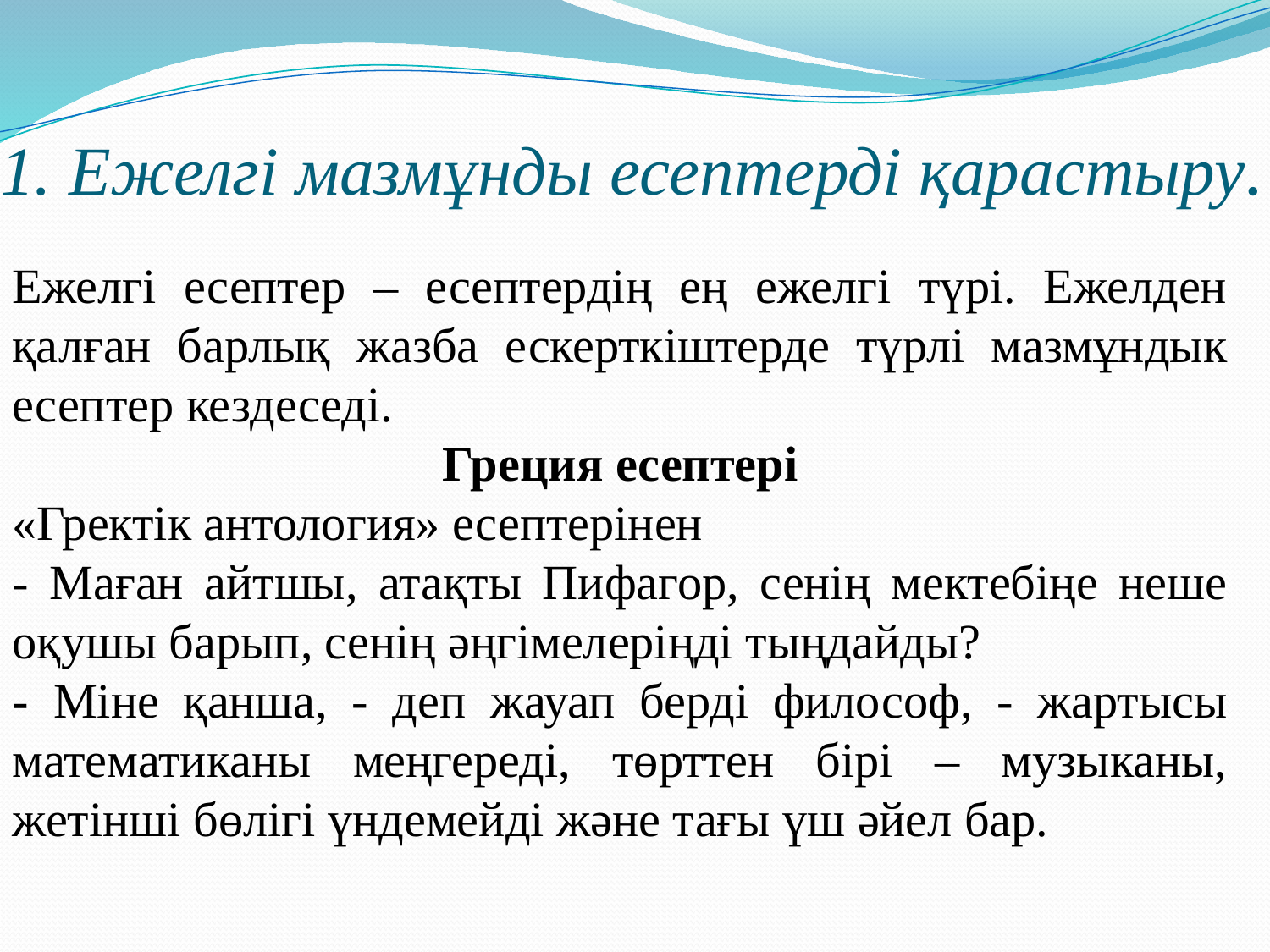

# 1. Ежелгі мазмұнды есептерді қарастыру.
Ежелгі есептер – есептердің ең ежелгі түрі. Ежелден қалған барлық жазба ескерткіштерде түрлі мазмұндык есептер кездеседі.
Греция есептері
«Гректік антология» есептерінен
- Маған айтшы, атақты Пифагор, сенің мектебіңе неше оқушы барып, сенің әңгімелеріңді тыңдайды?
- Міне қанша, - деп жауап берді философ, - жартысы математиканы меңгереді, төрттен бірі – музыканы, жетінші бөлігі үндемейді және тағы үш әйел бар.